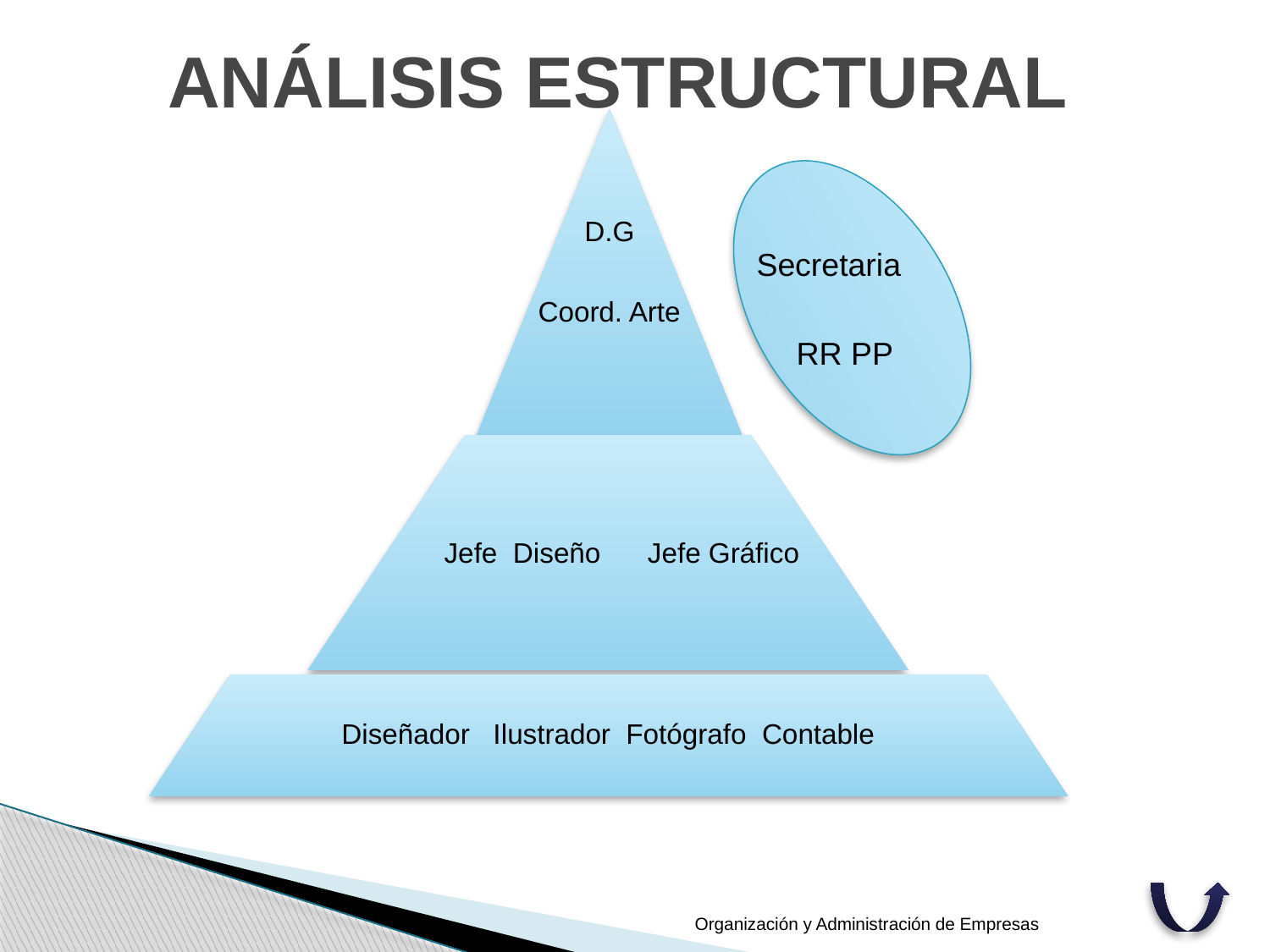

# ANÁLISIS ESTRUCTURAL

D.G

Coord. Arte

Secretaria
RR PP

Jefe  Diseño      Jefe Gráfico

Diseñador   Ilustrador  Fotógrafo  Contable

Organización y Administración de Empresas